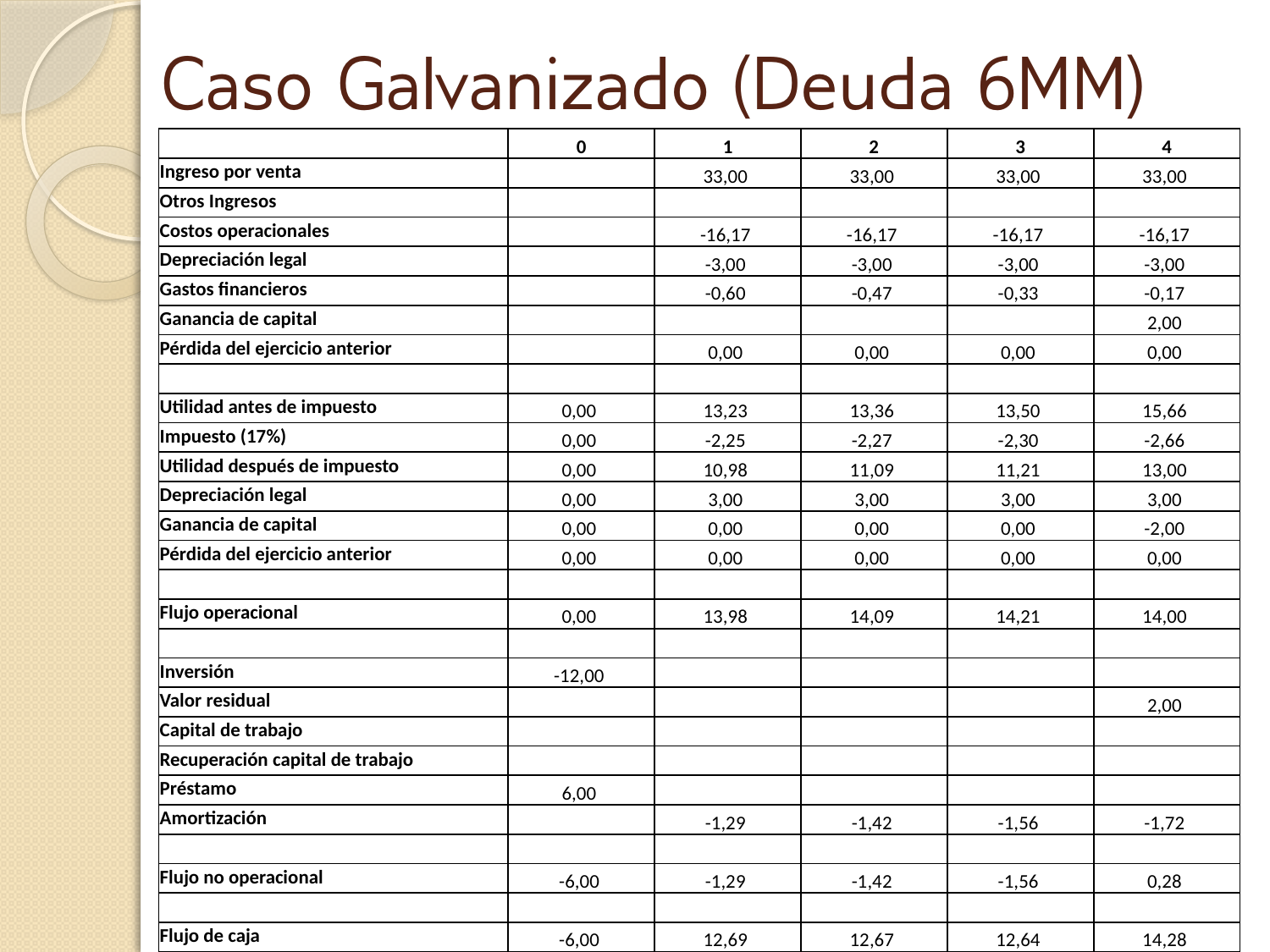

# Caso Galvanizado (Deuda 6MM)
|  | 0 | 1 | 2 | 3 | 4 |
| --- | --- | --- | --- | --- | --- |
| Ingreso por venta |  | 33,00 | 33,00 | 33,00 | 33,00 |
| Otros Ingresos |  |  |  |  |  |
| Costos operacionales |  | -16,17 | -16,17 | -16,17 | -16,17 |
| Depreciación legal |  | -3,00 | -3,00 | -3,00 | -3,00 |
| Gastos financieros |  | -0,60 | -0,47 | -0,33 | -0,17 |
| Ganancia de capital |  |  |  |  | 2,00 |
| Pérdida del ejercicio anterior |  | 0,00 | 0,00 | 0,00 | 0,00 |
|  |  |  |  |  |  |
| Utilidad antes de impuesto | 0,00 | 13,23 | 13,36 | 13,50 | 15,66 |
| Impuesto (17%) | 0,00 | -2,25 | -2,27 | -2,30 | -2,66 |
| Utilidad después de impuesto | 0,00 | 10,98 | 11,09 | 11,21 | 13,00 |
| Depreciación legal | 0,00 | 3,00 | 3,00 | 3,00 | 3,00 |
| Ganancia de capital | 0,00 | 0,00 | 0,00 | 0,00 | -2,00 |
| Pérdida del ejercicio anterior | 0,00 | 0,00 | 0,00 | 0,00 | 0,00 |
|  |  |  |  |  |  |
| Flujo operacional | 0,00 | 13,98 | 14,09 | 14,21 | 14,00 |
|  |  |  |  |  |  |
| Inversión | -12,00 |  |  |  |  |
| Valor residual |  |  |  |  | 2,00 |
| Capital de trabajo |  |  |  |  |  |
| Recuperación capital de trabajo |  |  |  |  |  |
| Préstamo | 6,00 |  |  |  |  |
| Amortización |  | -1,29 | -1,42 | -1,56 | -1,72 |
|  |  |  |  |  |  |
| Flujo no operacional | -6,00 | -1,29 | -1,42 | -1,56 | 0,28 |
|  |  |  |  |  |  |
| Flujo de caja | -6,00 | 12,69 | 12,67 | 12,64 | 14,28 |